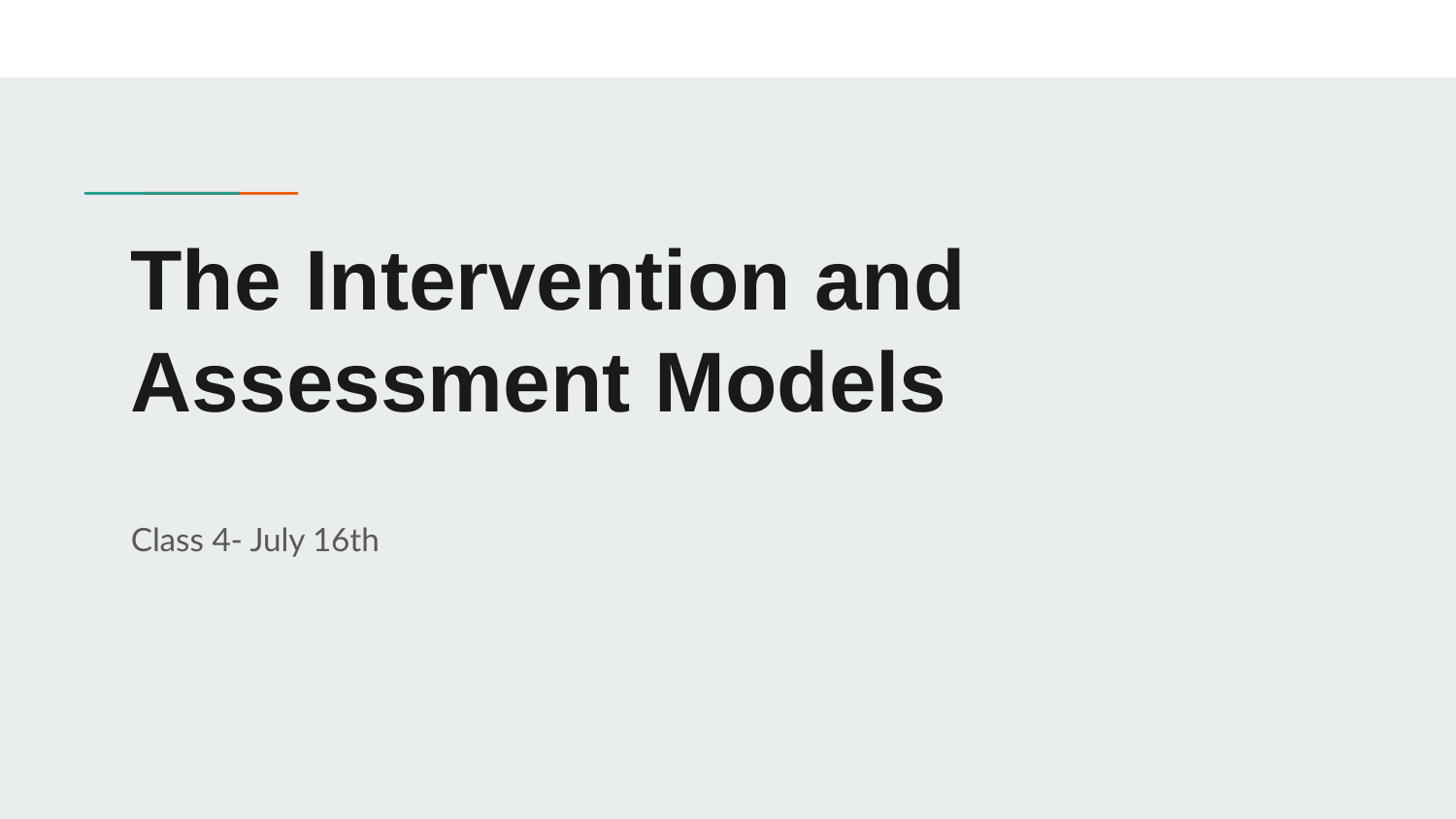

# The Intervention and Assessment Models
Class 4- July 16th